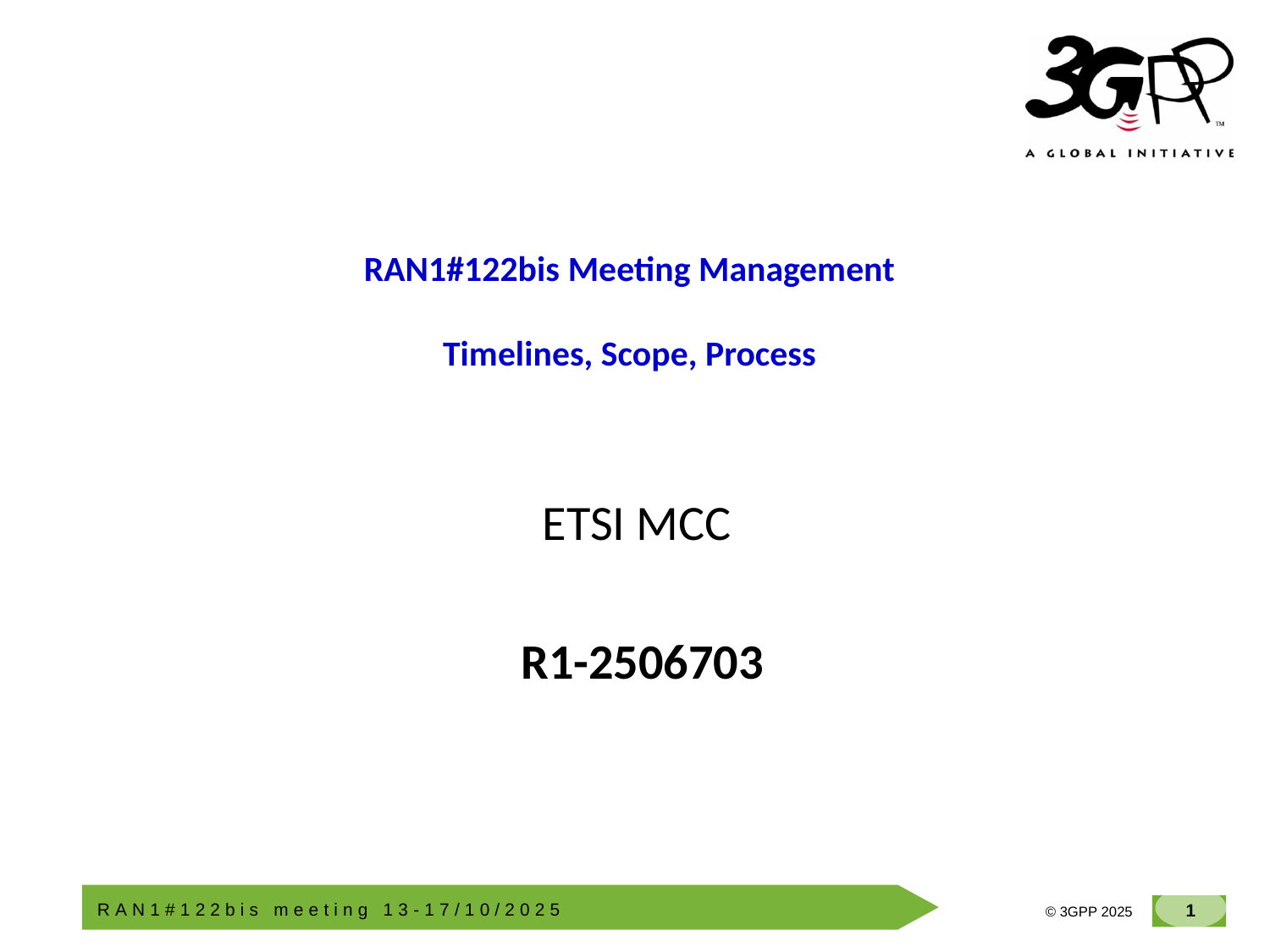

# RAN1#122bis Meeting Management Timelines, Scope, Process
ETSI MCC

 R1-2506703